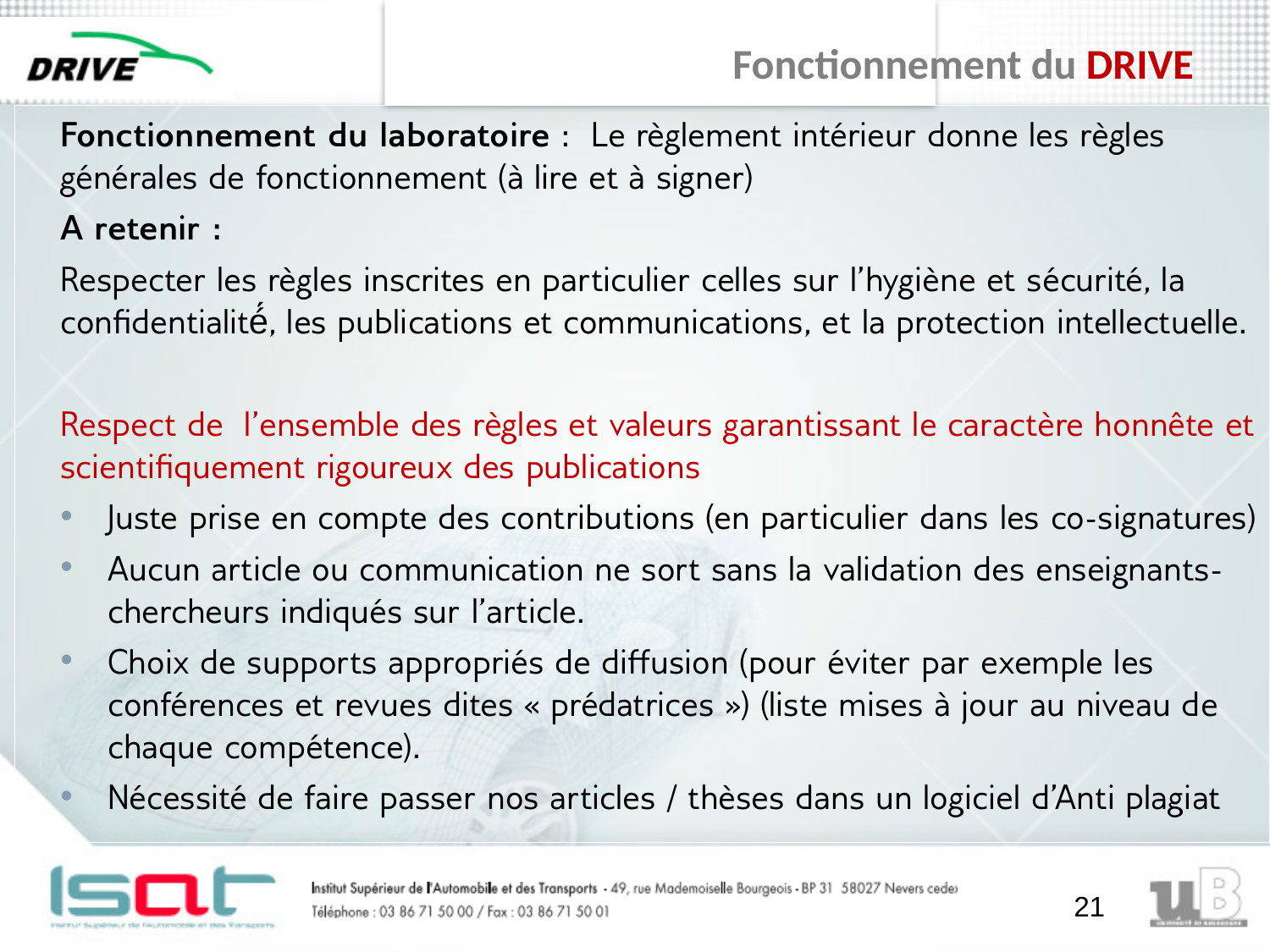

# Fonctionnement du DRIVE
Fonctionnement du laboratoire :  Le règlement intérieur donne les règles générales de fonctionnement (à lire et à signer)
A retenir :
Respecter les règles inscrites en particulier celles sur l’hygiène et sécurité, la confidentialité́, les publications et communications, et la protection intellectuelle.

Respect de  l’ensemble des règles et valeurs garantissant le caractère honnête et scientifiquement rigoureux des publications
Juste prise en compte des contributions (en particulier dans les co-signatures)
Aucun article ou communication ne sort sans la validation des enseignants-chercheurs indiqués sur l’article.
Choix de supports appropriés de diffusion (pour éviter par exemple les conférences et revues dites « prédatrices ») (liste mises à jour au niveau de chaque compétence).
Nécessité de faire passer nos articles / thèses dans un logiciel d’Anti plagiat